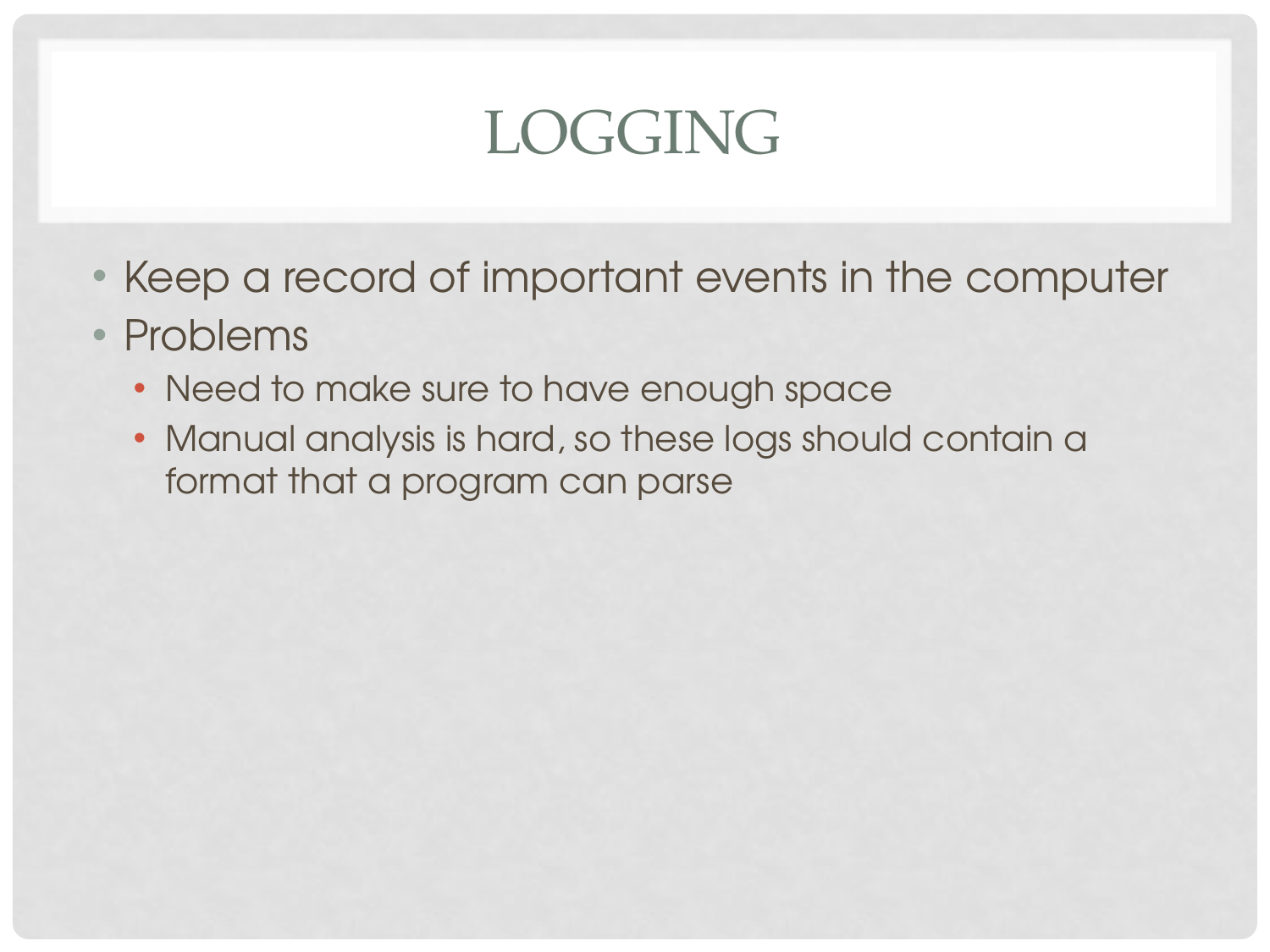

# Logging
Keep a record of important events in the computer
Problems
Need to make sure to have enough space
Manual analysis is hard, so these logs should contain a format that a program can parse